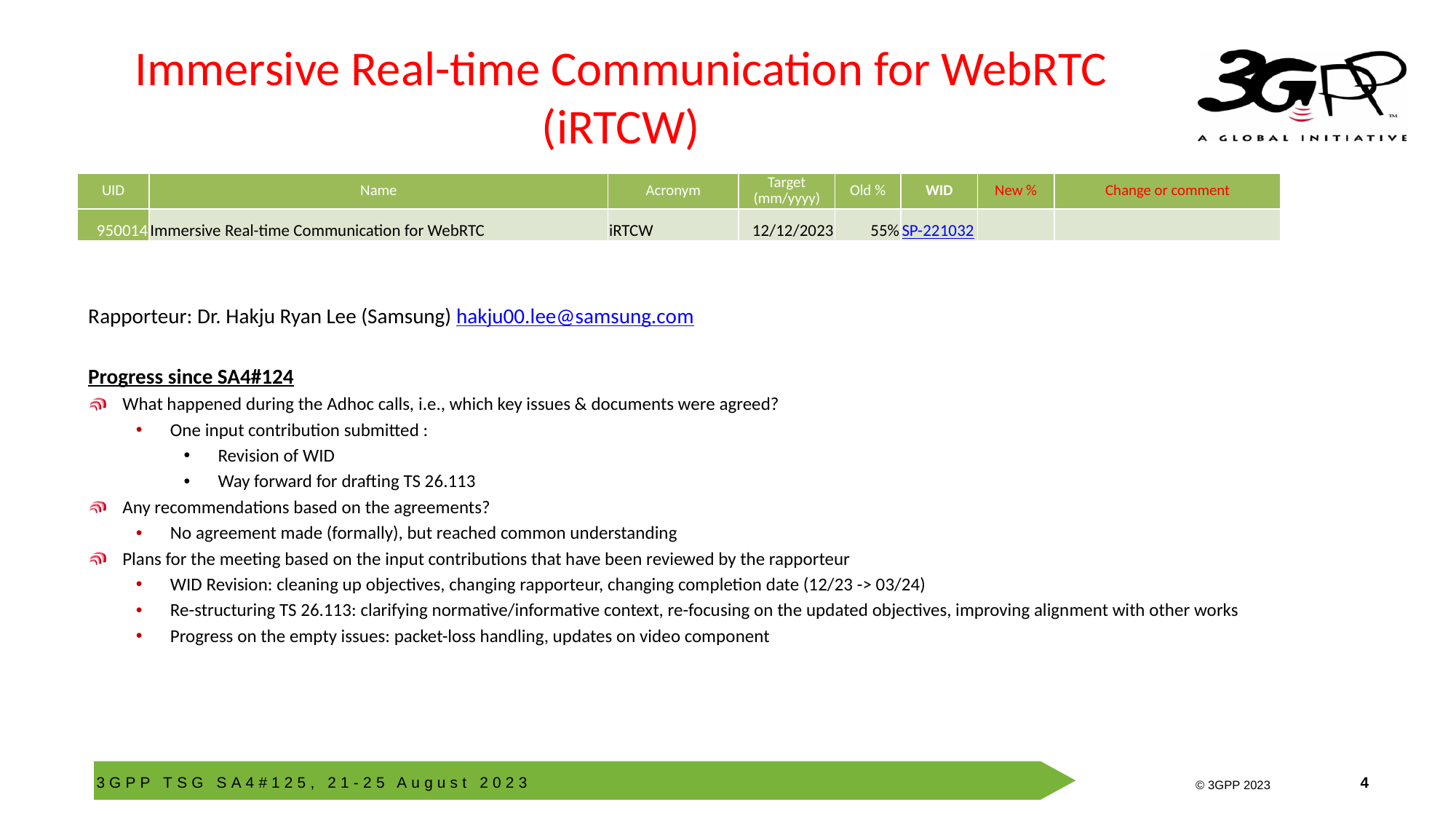

# Immersive Real-time Communication for WebRTC (iRTCW)
| UID | Name | Acronym | Target (mm/yyyy) | Old % | WID | New % | Change or comment |
| --- | --- | --- | --- | --- | --- | --- | --- |
| 950014 | Immersive Real-time Communication for WebRTC | iRTCW | 12/12/2023 | 55% | SP-221032 |  |  |
Rapporteur: Dr. Hakju Ryan Lee (Samsung) hakju00.lee@samsung.com

Progress since SA4#124
What happened during the Adhoc calls, i.e., which key issues & documents were agreed?
One input contribution submitted :
Revision of WID
Way forward for drafting TS 26.113
Any recommendations based on the agreements?
No agreement made (formally), but reached common understanding
Plans for the meeting based on the input contributions that have been reviewed by the rapporteur
WID Revision: cleaning up objectives, changing rapporteur, changing completion date (12/23 -> 03/24)
Re-structuring TS 26.113: clarifying normative/informative context, re-focusing on the updated objectives, improving alignment with other works
Progress on the empty issues: packet-loss handling, updates on video component